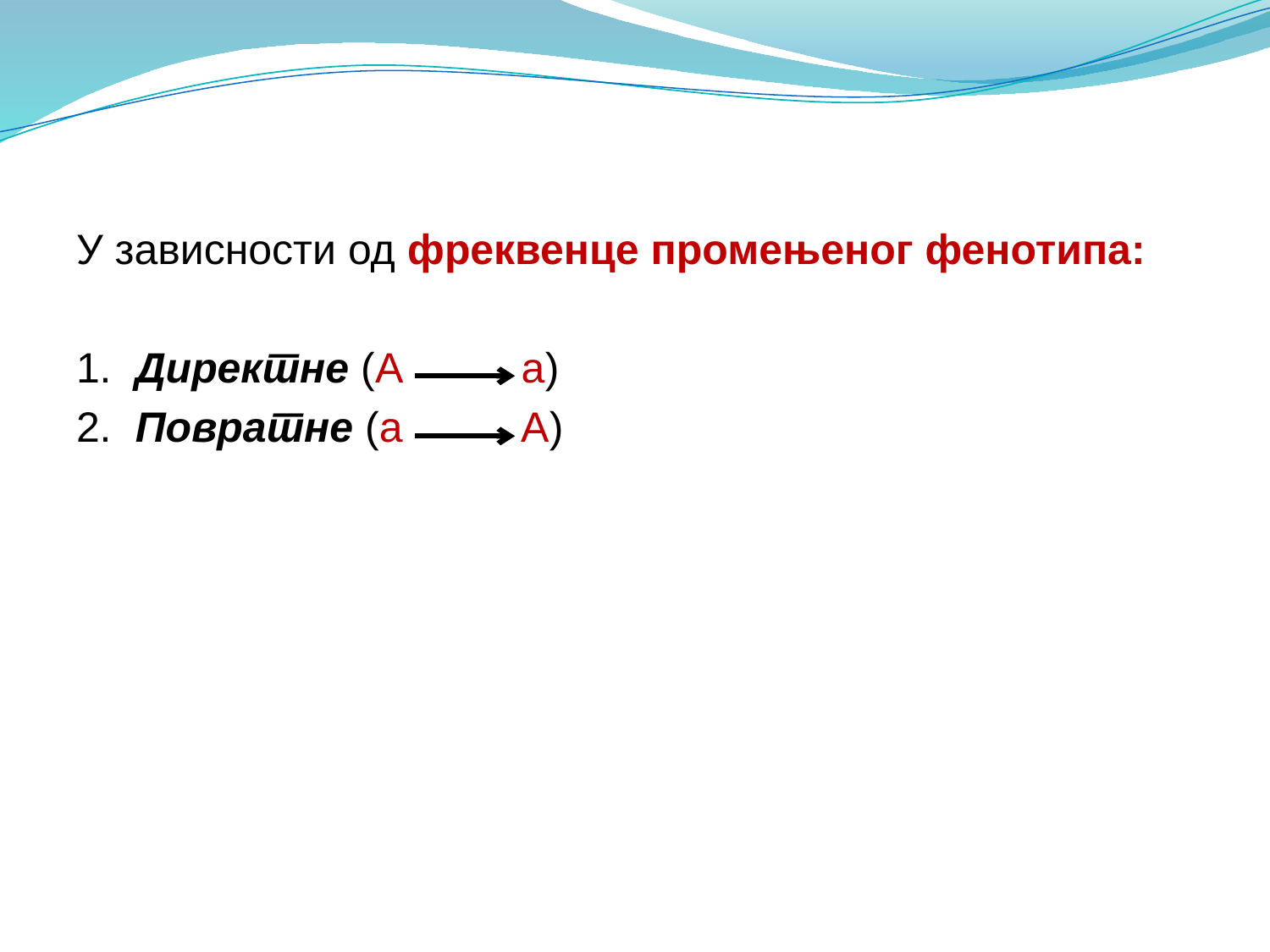

У зависности од фреквенце промењеног фенотипа:

1.  Директне (А          а)
2.  Повратне (а          А)